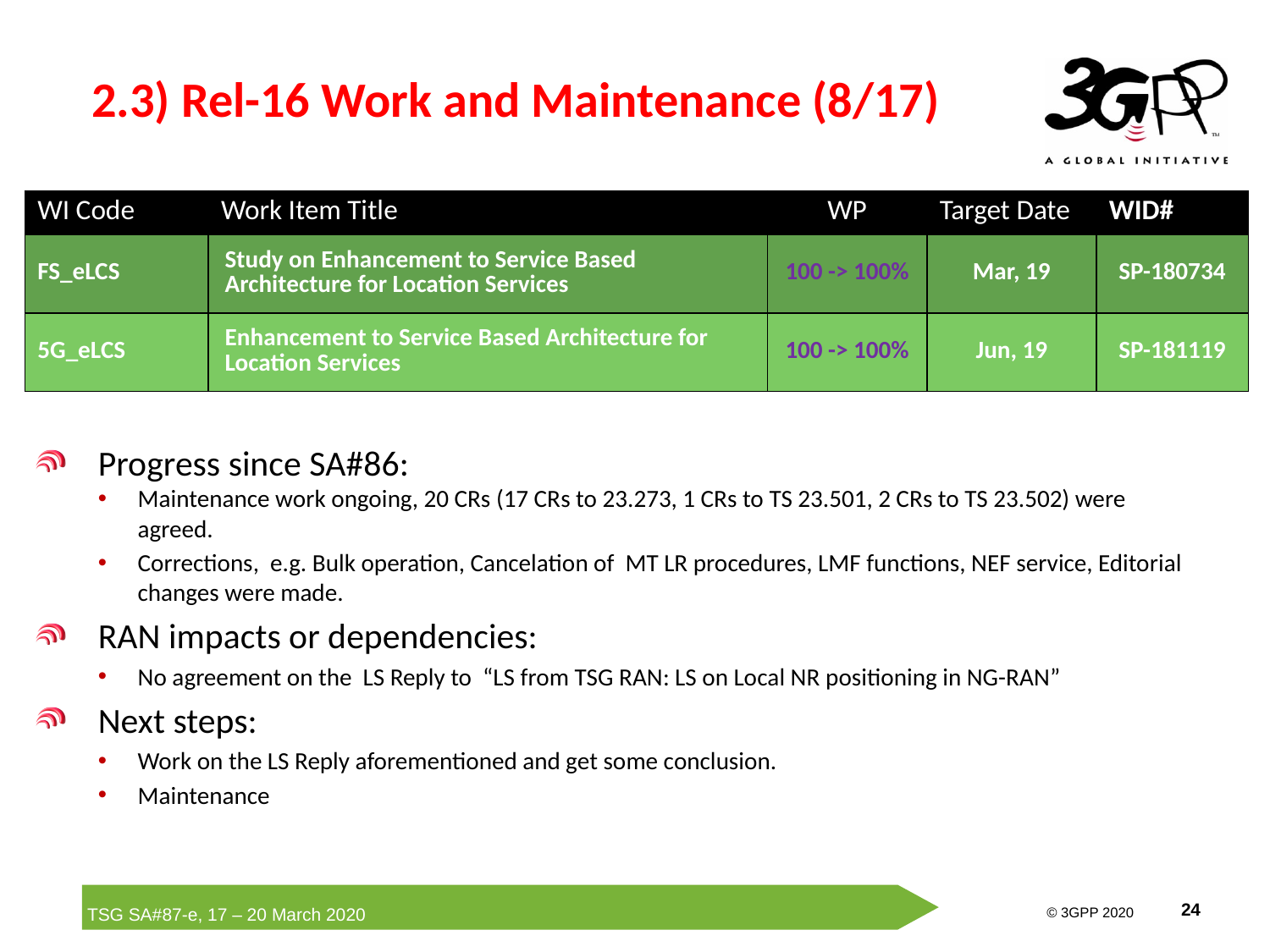

# 2.3) Rel-16 Work and Maintenance (8/17)
| WI Code | Work Item Title | WP | Target Date | WID# |
| --- | --- | --- | --- | --- |
| FS\_eLCS | Study on Enhancement to Service Based Architecture for Location Services | 100 -> 100% | Mar, 19 | SP-180734 |
| 5G\_eLCS | Enhancement to Service Based Architecture for Location Services | 100 -> 100% | Jun, 19 | SP-181119 |
Progress since SA#86:
Maintenance work ongoing, 20 CRs (17 CRs to 23.273, 1 CRs to TS 23.501, 2 CRs to TS 23.502) were agreed.
Corrections,  e.g. Bulk operation, Cancelation of  MT LR procedures, LMF functions, NEF service, Editorial changes were made.
RAN impacts or dependencies:
No agreement on the  LS Reply to  “LS from TSG RAN: LS on Local NR positioning in NG-RAN”
Next steps:
Work on the LS Reply aforementioned and get some conclusion.
Maintenance